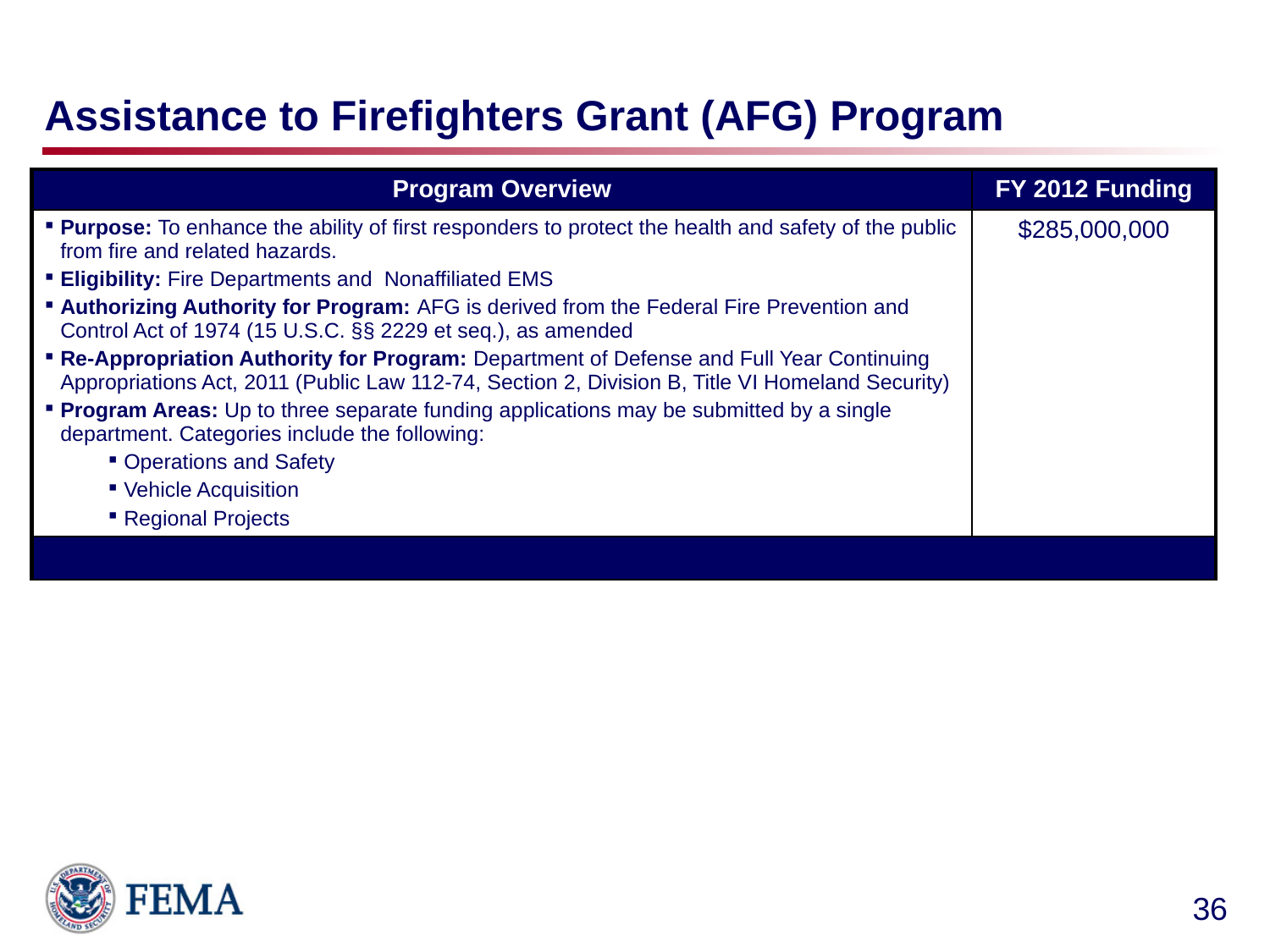

# Assistance to Firefighters Grant (AFG) Program
| Program Overview | FY 2012 Funding |
| --- | --- |
| Purpose: To enhance the ability of first responders to protect the health and safety of the public from fire and related hazards. Eligibility: Fire Departments and Nonaffiliated EMS Authorizing Authority for Program: AFG is derived from the Federal Fire Prevention and Control Act of 1974 (15 U.S.C. §§ 2229 et seq.), as amended Re-Appropriation Authority for Program: Department of Defense and Full Year Continuing Appropriations Act, 2011 (Public Law 112-74, Section 2, Division B, Title VI Homeland Security) Program Areas: Up to three separate funding applications may be submitted by a single department. Categories include the following: Operations and Safety Vehicle Acquisition Regional Projects | $285,000,000 |
|  |  |
36